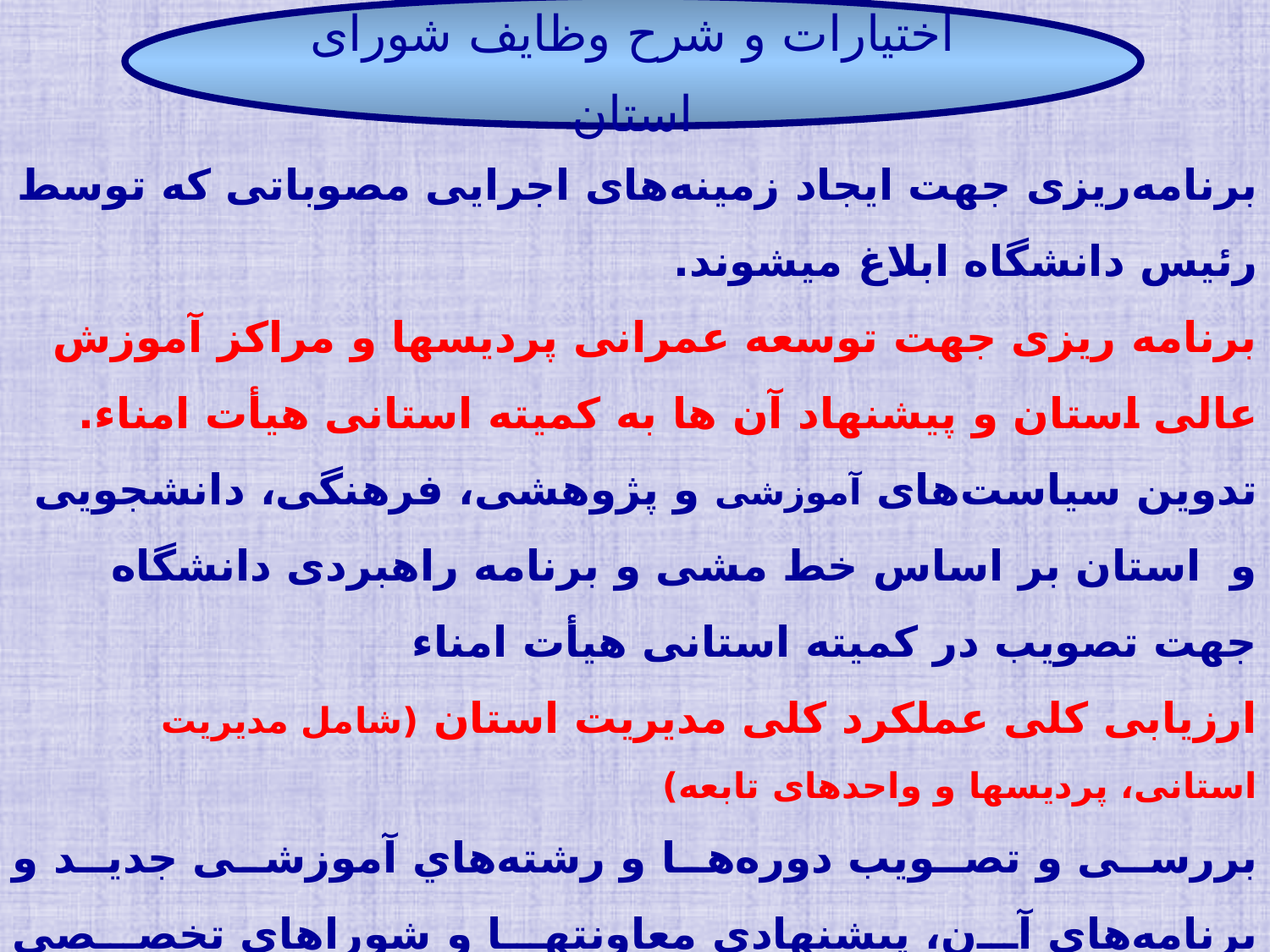

اختیارات و شرح وظایف شورای استان
برنامه‌ریزی جهت ایجاد زمینه‌های اجرایی مصوباتی که توسط رئیس دانشگاه ابلاغ می‏شوند.
برنامه ریزی جهت توسعه عمرانی پردیس‏ها و مراکز آموزش عالی استان و پیشنهاد آن ها به کمیته استانی هیأت امناء.
تدوین سیاست‌های آموزشی و پژوهشی، فرهنگی، دانشجویی و  استان بر اساس خط مشی و برنامه راهبردی دانشگاه جهت تصویب در کمیته استانی هیأت امناء
ارزیابی کلی عملکرد کلی مدیریت استان (شامل مدیریت استانی، پردیس‏ها و واحدهای تابعه)
بررسی و تصویب دوره‌ها و رشته‌هاي آموزشی جدید و برنامه‌هاي آن، پیشنهادي معاونتها و شوراهاي تخصصی استان به منظور ارائه به مراجع ذیصلاح( شوراهای تخصصی دانشگاه و شورای دانشگاه) براي تصویب؛